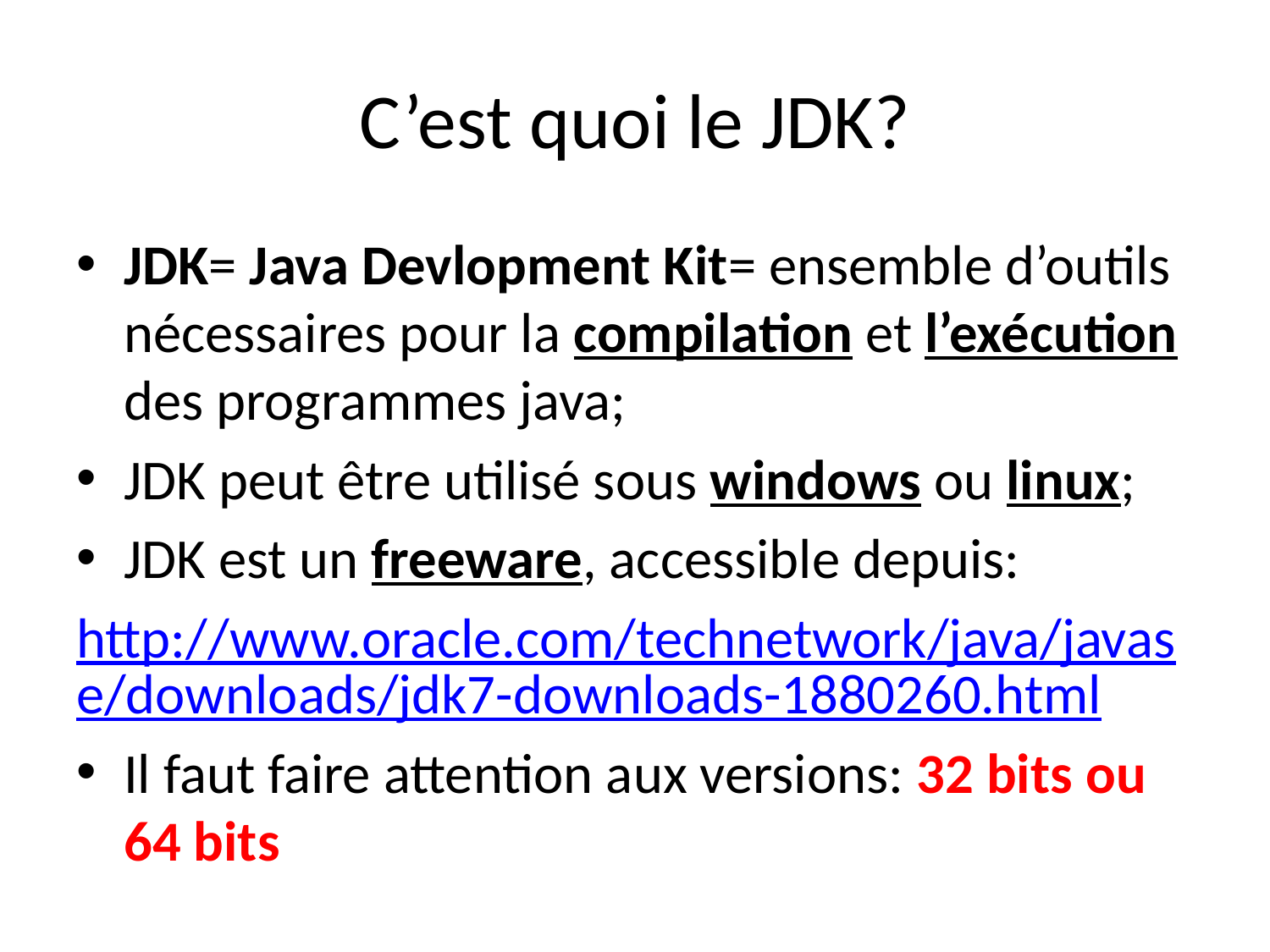

# C’est quoi le JDK?
JDK= Java Devlopment Kit= ensemble d’outils nécessaires pour la compilation et l’exécution des programmes java;
JDK peut être utilisé sous windows ou linux;
JDK est un freeware, accessible depuis:
http://www.oracle.com/technetwork/java/javase/downloads/jdk7-downloads-1880260.html
Il faut faire attention aux versions: 32 bits ou 64 bits